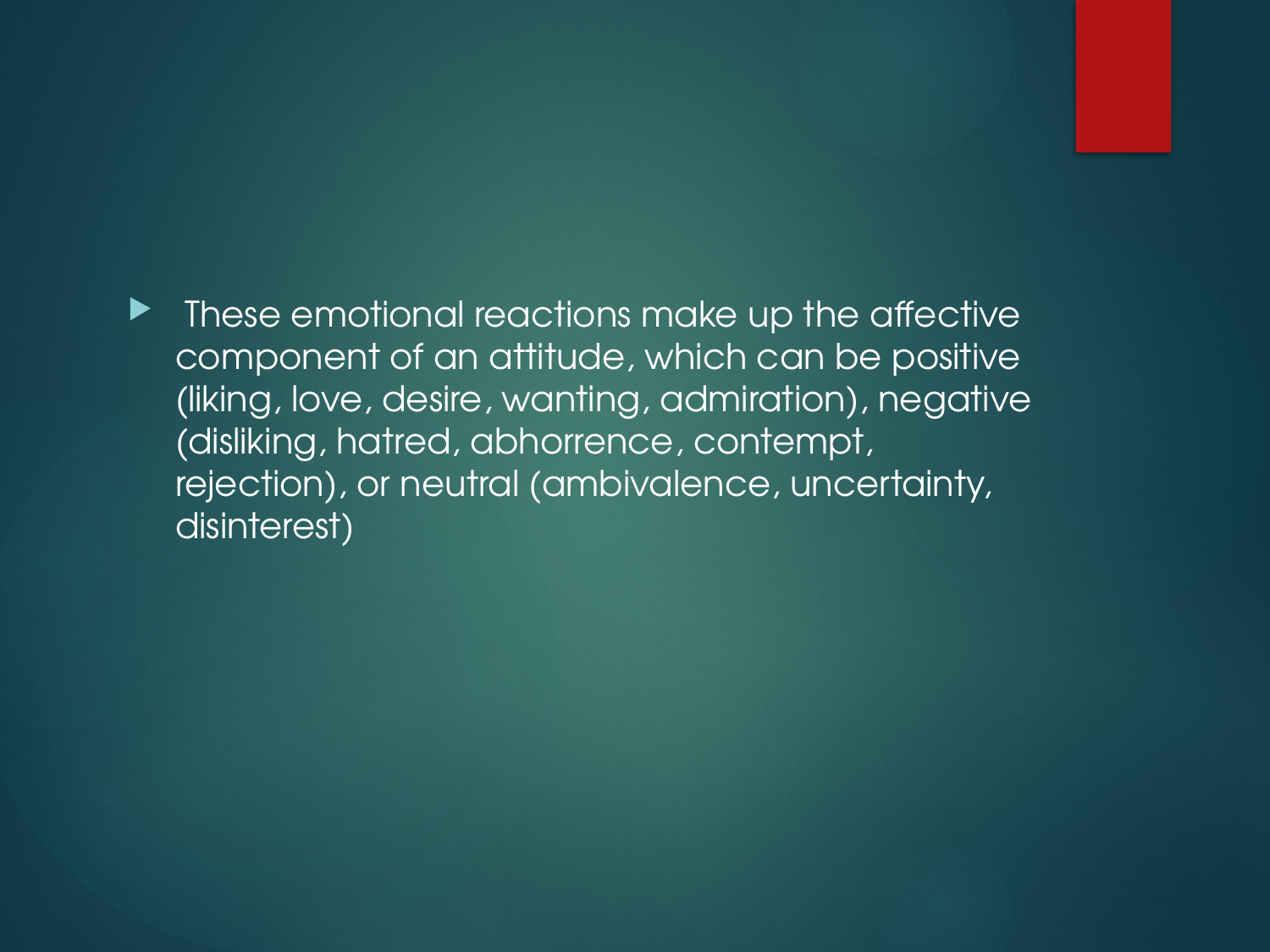

#
 These emotional reactions make up the affective component of an attitude, which can be positive (liking, love, desire, wanting, admiration), negative (disliking, hatred, abhorrence, contempt, rejection), or neutral (ambivalence, uncertainty, disinterest)